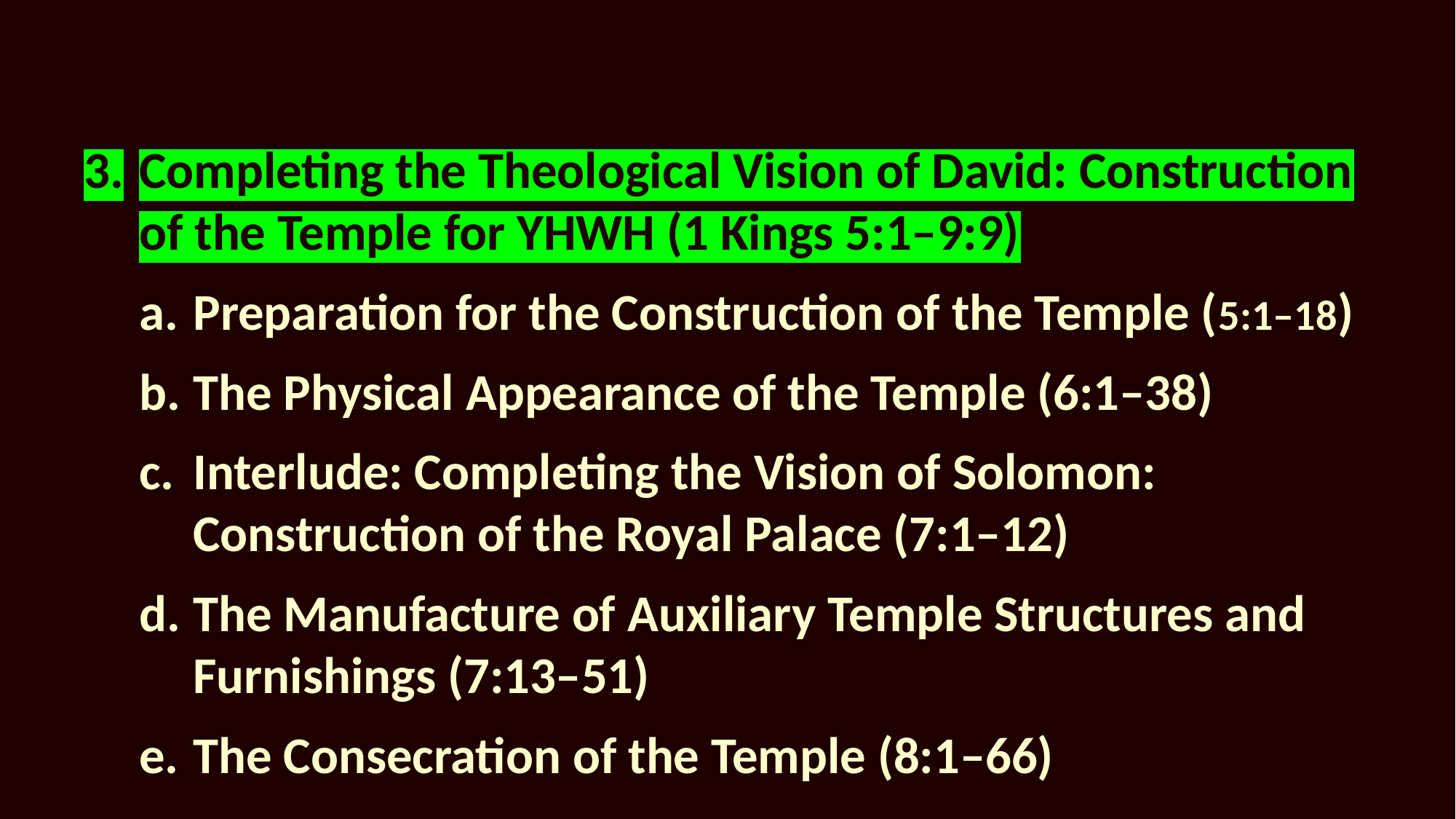

3.	Completing the Theological Vision of David: Construction of the Temple for YHWH (1 Kings 5:1–9:9)
a.	Preparation for the Construction of the Temple (5:1–18)
b.	The Physical Appearance of the Temple (6:1–38)
c.	Interlude: Completing the Vision of Solomon: Construction of the Royal Palace (7:1–12)
d.	The Manufacture of Auxiliary Temple Structures and Furnishings (7:13–51)
e.	The Consecration of the Temple (8:1–66)